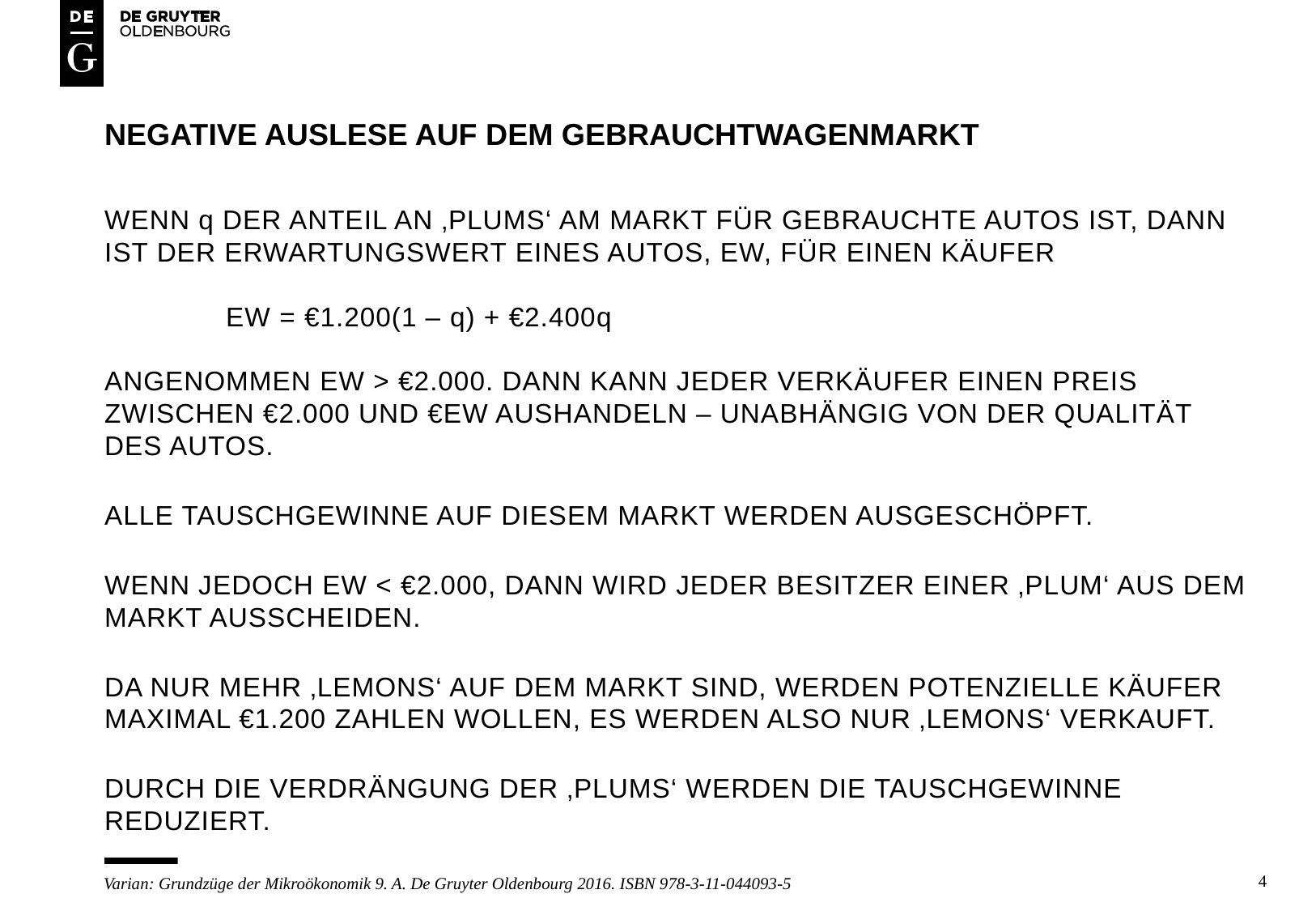

# Negative auslese auf dem gebrauchtwagenmarkt
Wenn q der Anteil an ‚plums‘ am markt für gebrauchte autos ist, dann ist der erwartungswert eines autos, EW, für einen käufer
	EW = €1.200(1 – q) + €2.400q
angenommen EW > €2.000. dann kann jeder verkäufer einen preis zwischen €2.000 und €eW aushandeln – unabhängig von der Qualität des autoS.
Alle Tauschgewinne auf diesem markt werden ausgeschöpft.
Wenn jedoch eW < €2.000, dann wird jeder BESITZER einer ‚plum‘ aus dem Markt ausscheiden.
Da nur mehr ‚lemons‘ auf dem markt sind, werden potenzielle käufer maximal €1.200 zahlen wollen, es werden also nur ‚lemons‘ verkauft.
Durch die verdrängung der ‚plums‘ werden die tauschgewinne reduziert.

4
Varian: Grundzüge der Mikroökonomik 9. A. De Gruyter Oldenbourg 2016. ISBN 978-3-11-044093-5